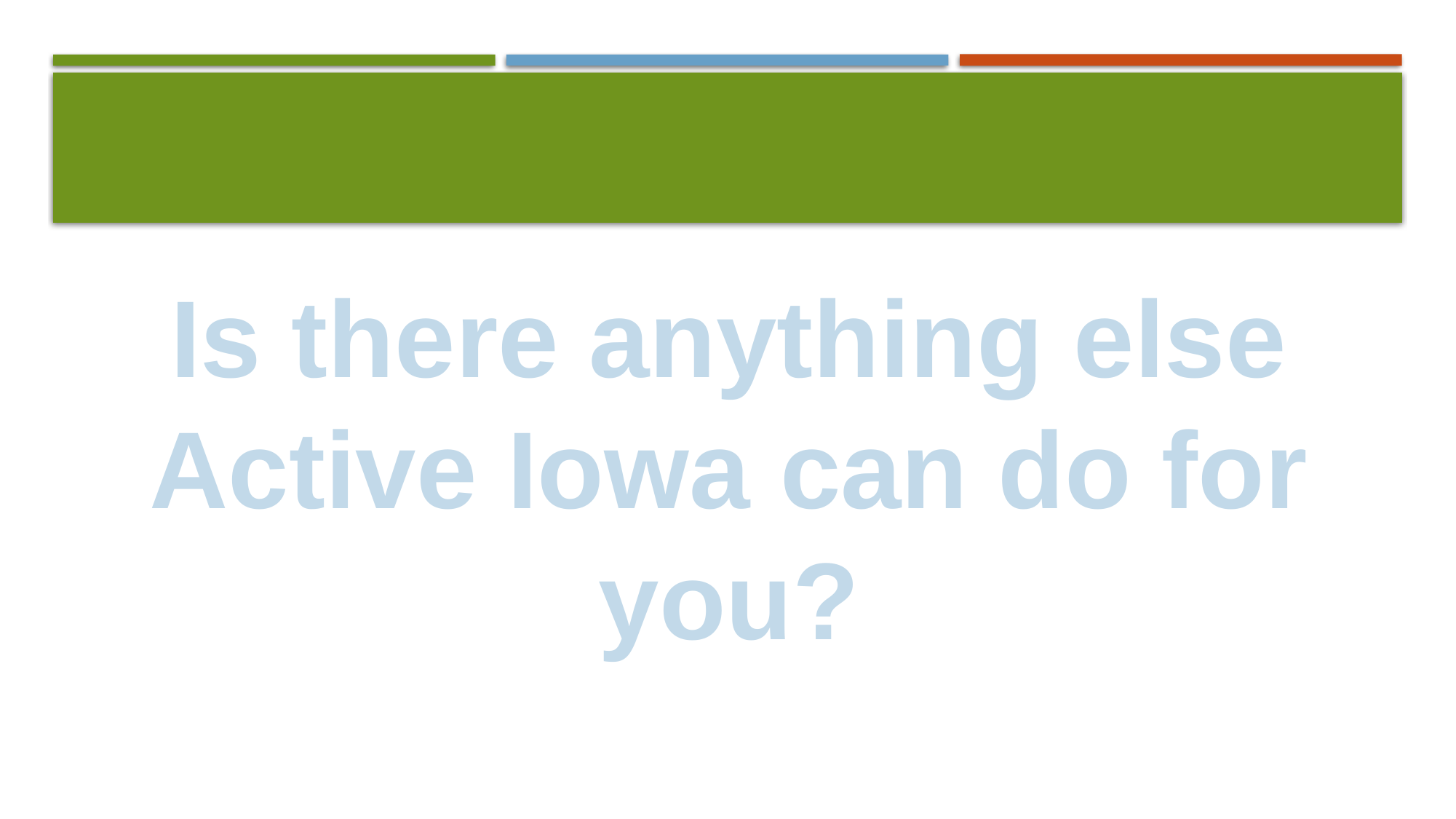

Is there anything else Active Iowa can do for you?